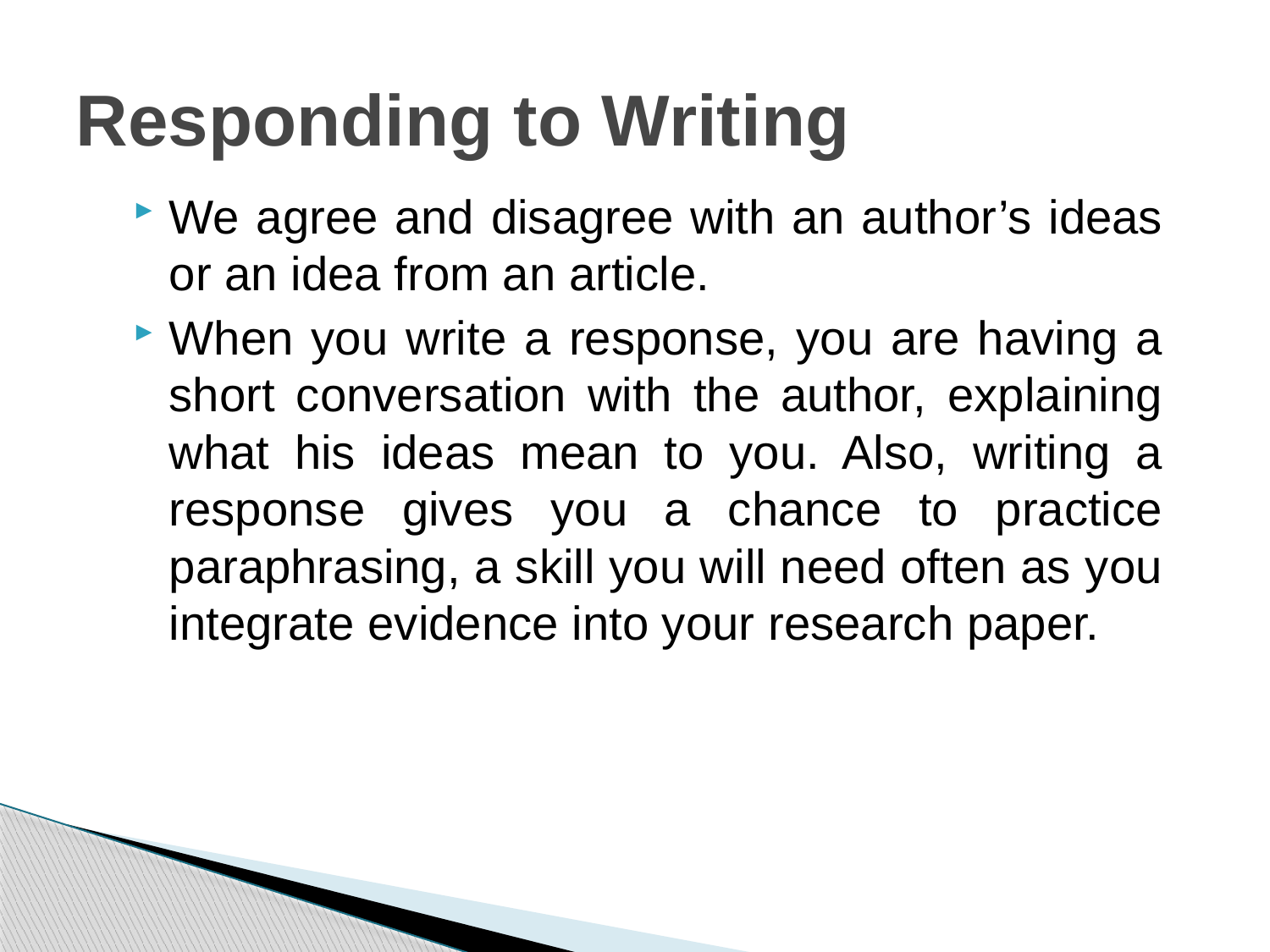

# Responding to Writing
We agree and disagree with an author’s ideas or an idea from an article.
When you write a response, you are having a short conversation with the author, explaining what his ideas mean to you. Also, writing a response gives you a chance to practice paraphrasing, a skill you will need often as you integrate evidence into your research paper.